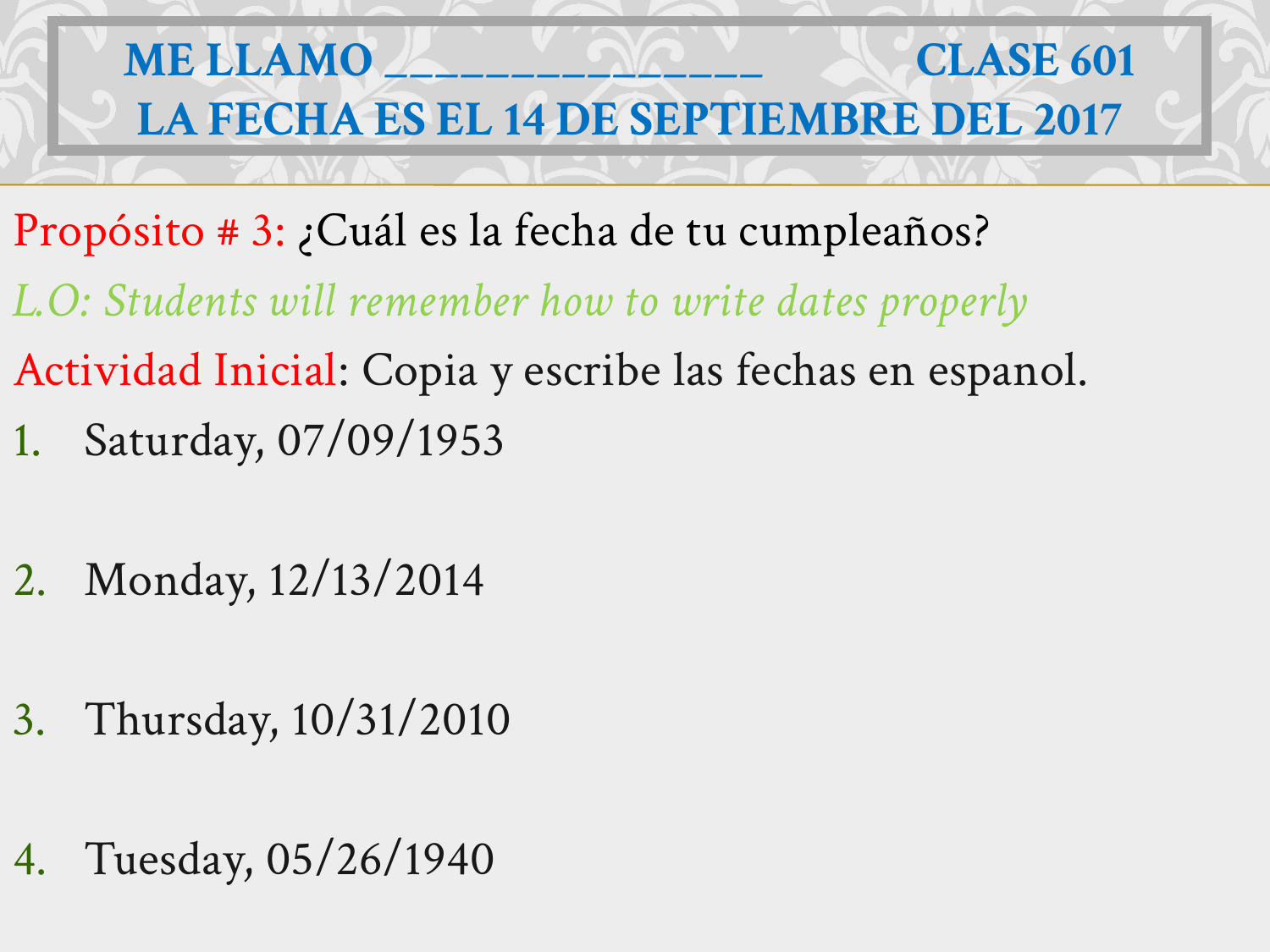

# Me llamo _______________               Clase 601 La fecha es el 14 de septiembre del 2017
Propósito # 3: ¿Cuál es la fecha de tu cumpleaños?
L.O: Students will remember how to write dates properly
Actividad Inicial: Copia y escribe las fechas en espanol.
Saturday, 07/09/1953

Monday, 12/13/2014

Thursday, 10/31/2010

Tuesday, 05/26/1940